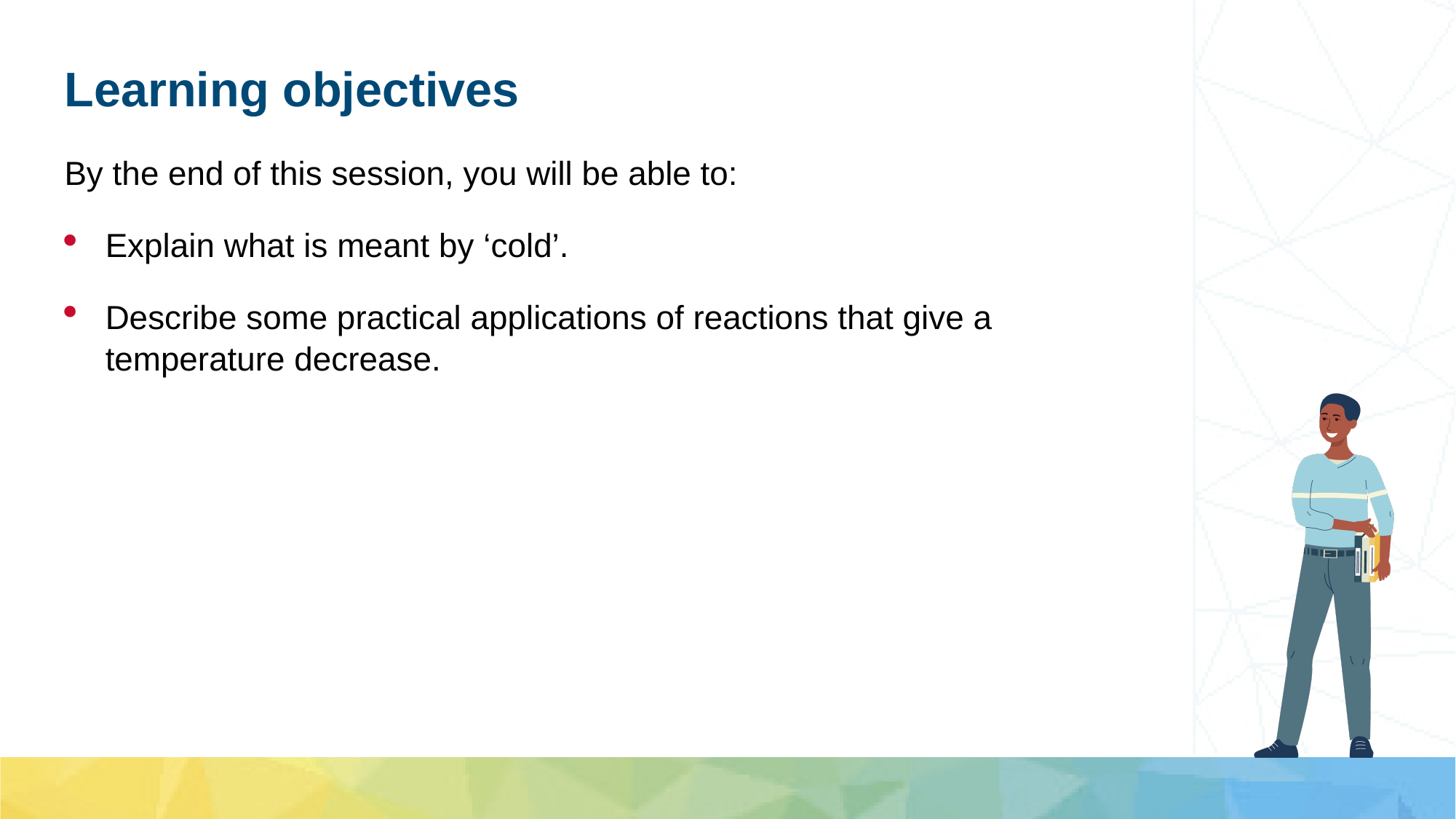

# Learning objectives
By the end of this session, you will be able to:
Explain what is meant by ‘cold’.
Describe some practical applications of reactions that give a temperature decrease.